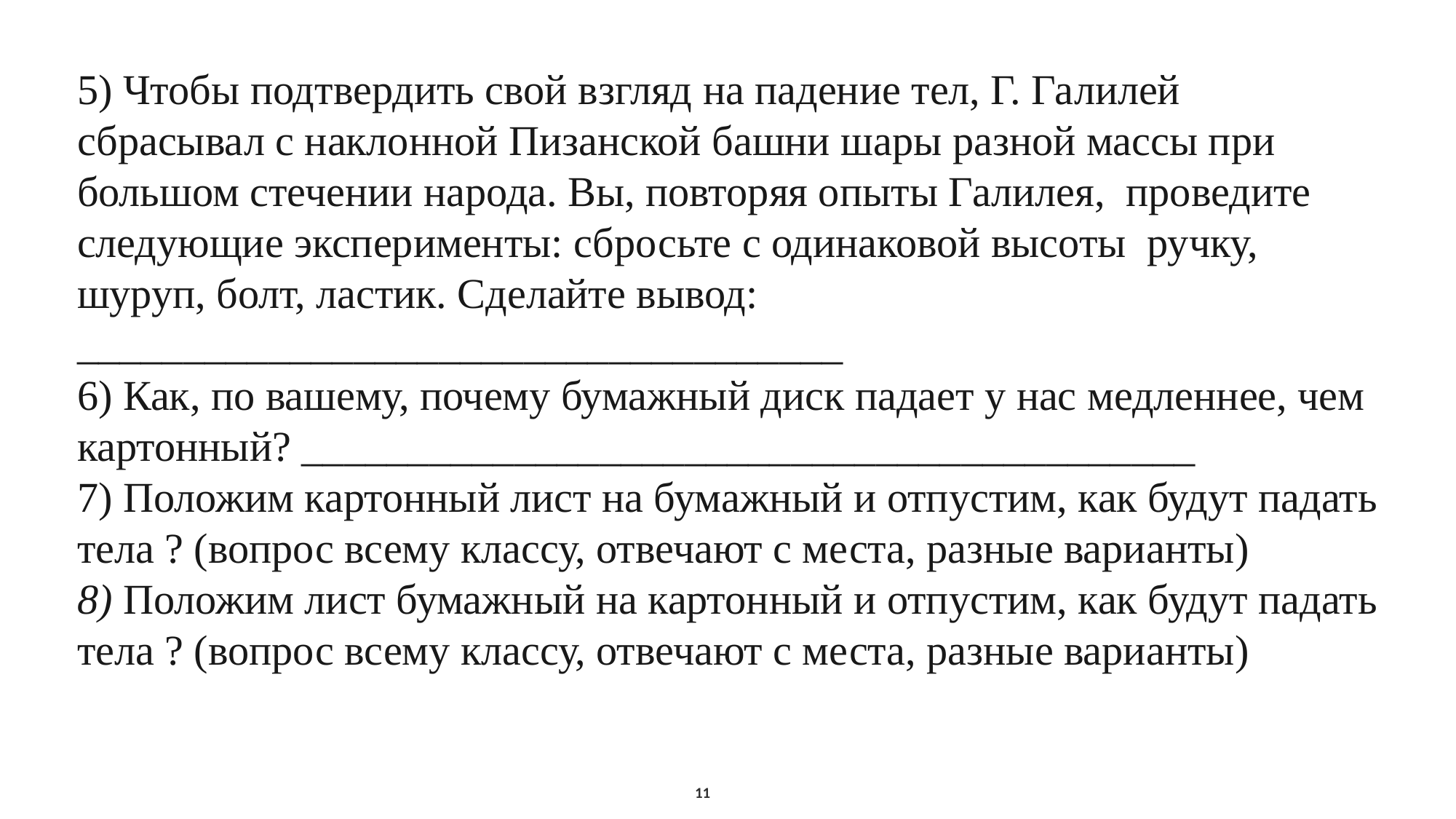

5) Чтобы подтвердить свой взгляд на падение тел, Г. Галилей сбрасывал с наклонной Пизанской башни шары разной массы при большом стечении народа. Вы, повторяя опыты Галилея,  проведите следующие эксперименты: сбросьте с одинаковой высоты  ручку, шуруп, болт, ластик. Сделайте вывод: ____________________________________
6) Как, по вашему, почему бумажный диск падает у нас медленнее, чем картонный? __________________________________________
7) Положим картонный лист на бумажный и отпустим, как будут падать тела ? (вопрос всему классу, отвечают с места, разные варианты)
8) Положим лист бумажный на картонный и отпустим, как будут падать тела ? (вопрос всему классу, отвечают с места, разные варианты)